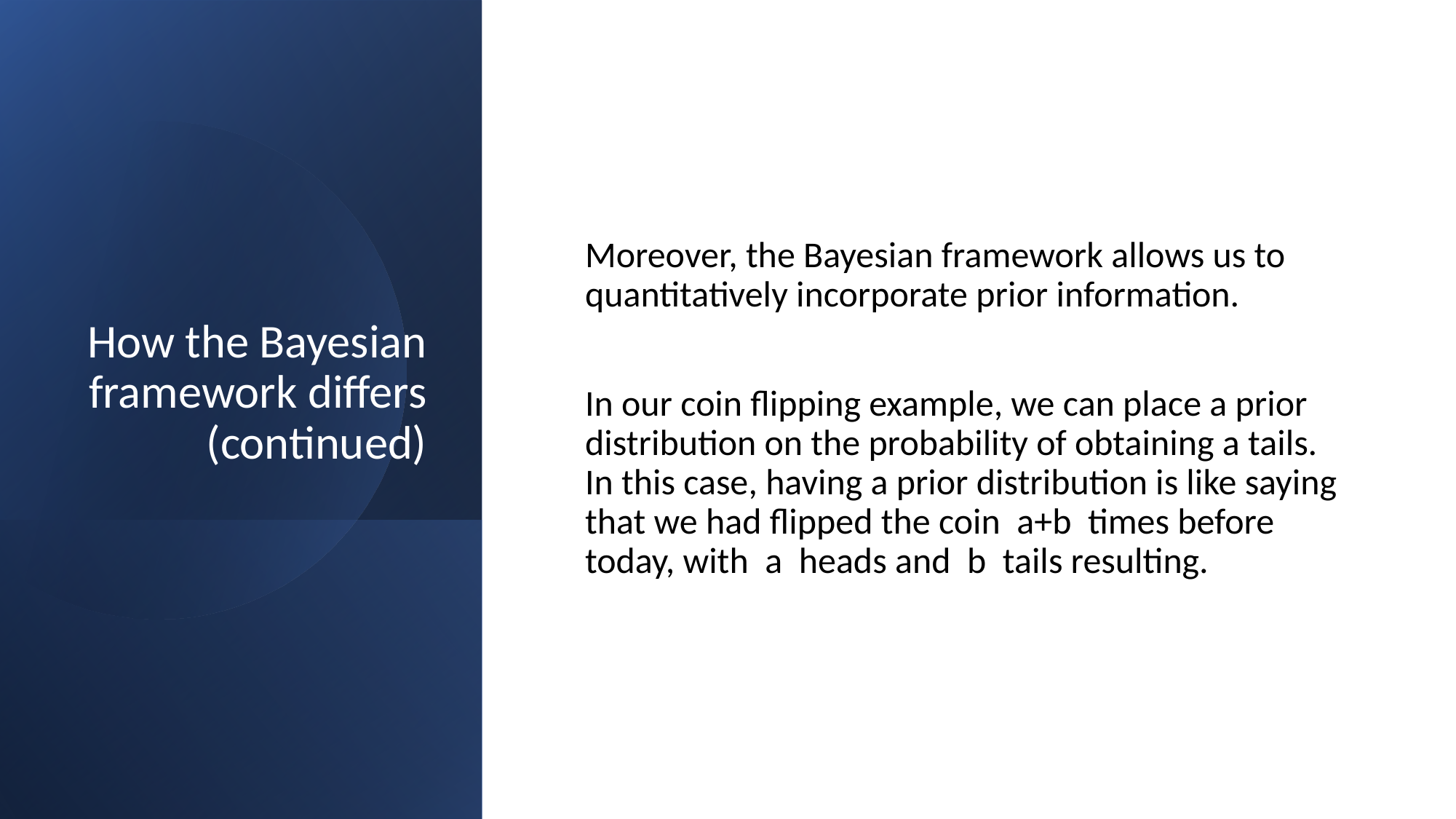

# How the Bayesian framework differs (continued)
Moreover, the Bayesian framework allows us to quantitatively incorporate prior information.

In our coin flipping example, we can place a prior distribution on the probability of obtaining a tails.  In this case, having a prior distribution is like saying that we had flipped the coin  a+b  times before today, with  a  heads and  b  tails resulting.